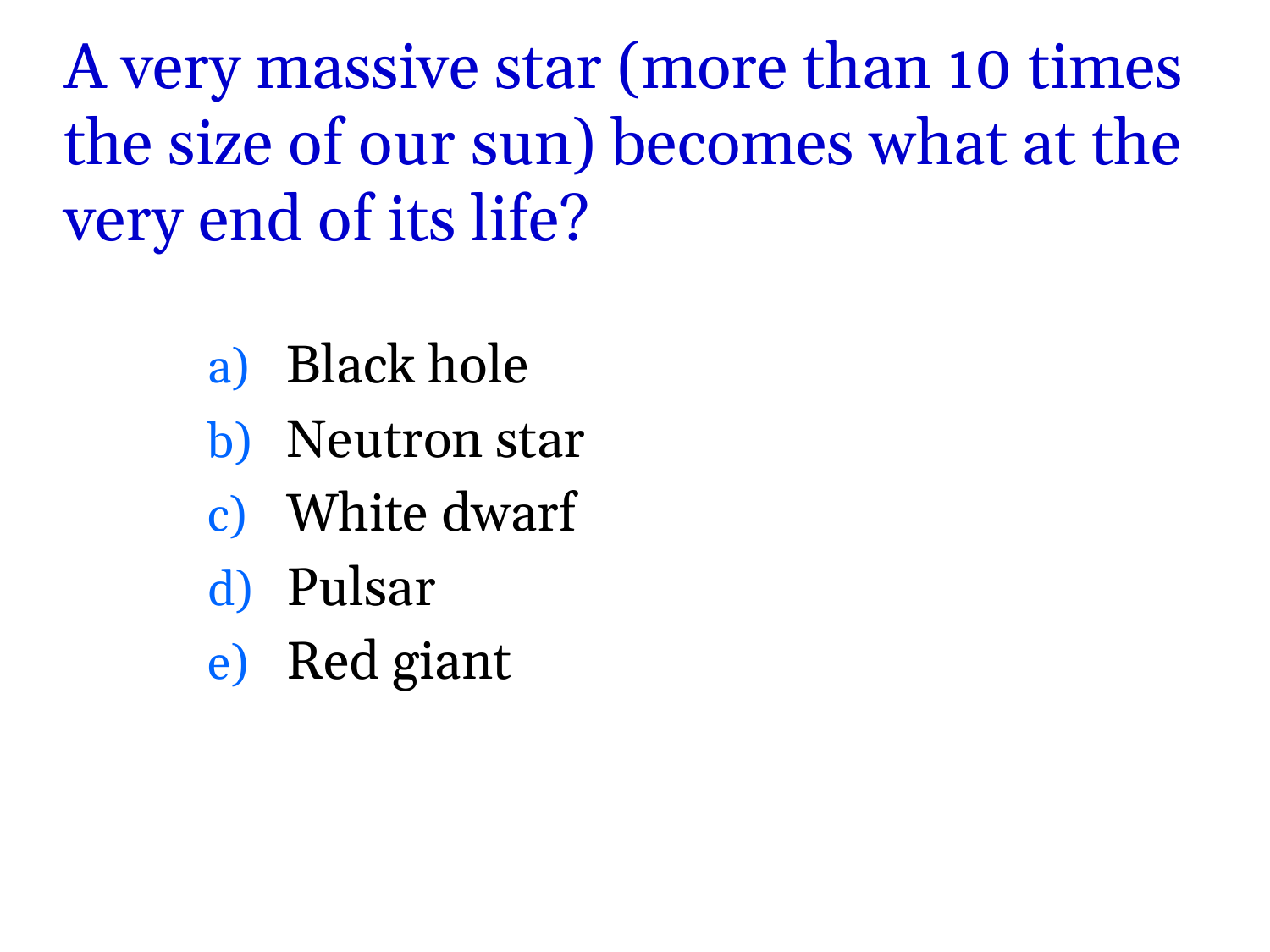

# A very massive star (more than 10 times the size of our sun) becomes what at the very end of its life?
Black hole
Neutron star
White dwarf
Pulsar
Red giant